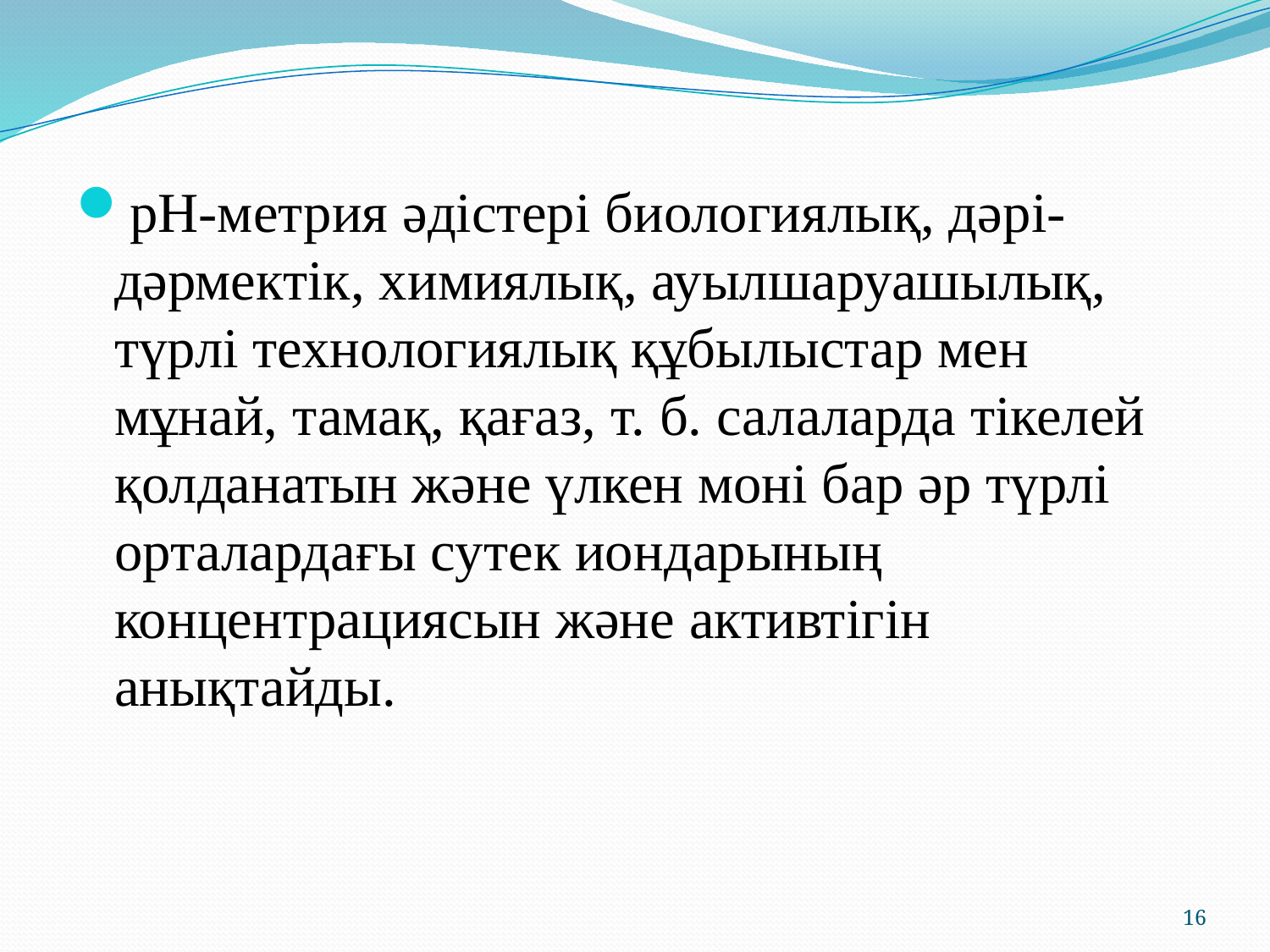

рН-метрия әдістері биологиялық, дәрі-дәрмектік, химиялық, ауылшаруашылық, түрлі технологиялық құбылыстар мен мұнай, тамақ, қағаз, т. б. салаларда тікелей қолданатын және үлкен моні бар әр түрлі орталардағы сутек иондарының концентрациясын және активтігін анықтайды.
16